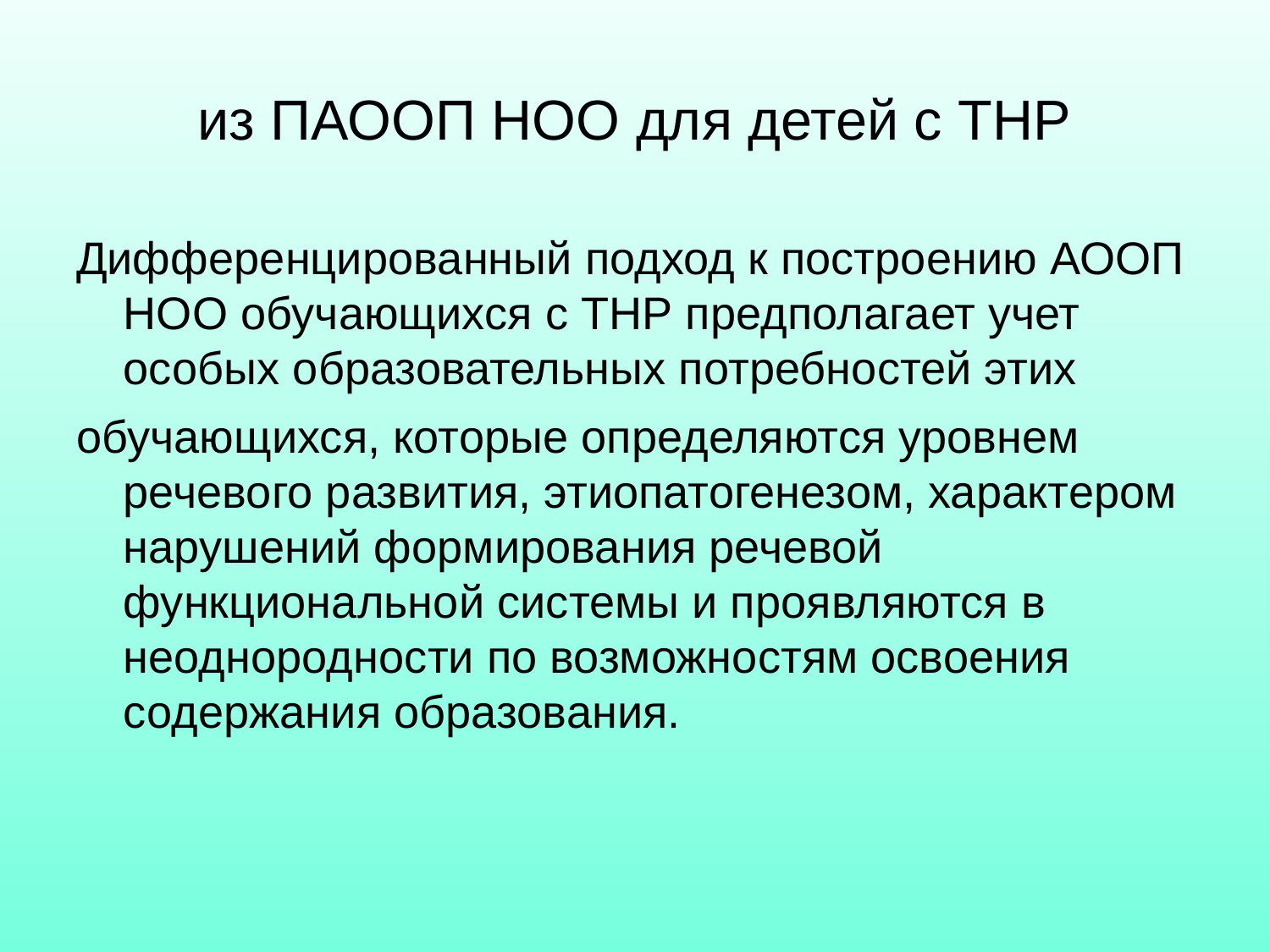

# из ПАООП НОО для детей с ТНР
Дифференцированный подход к построению АООП НОО обучающихся с ТНР предполагает учет особых образовательных потребностей этих
обучающихся, которые определяются уровнем речевого развития, этиопатогенезом, характером нарушений формирования речевой функциональной системы и проявляются в неоднородности по возможностям освоения содержания образования.